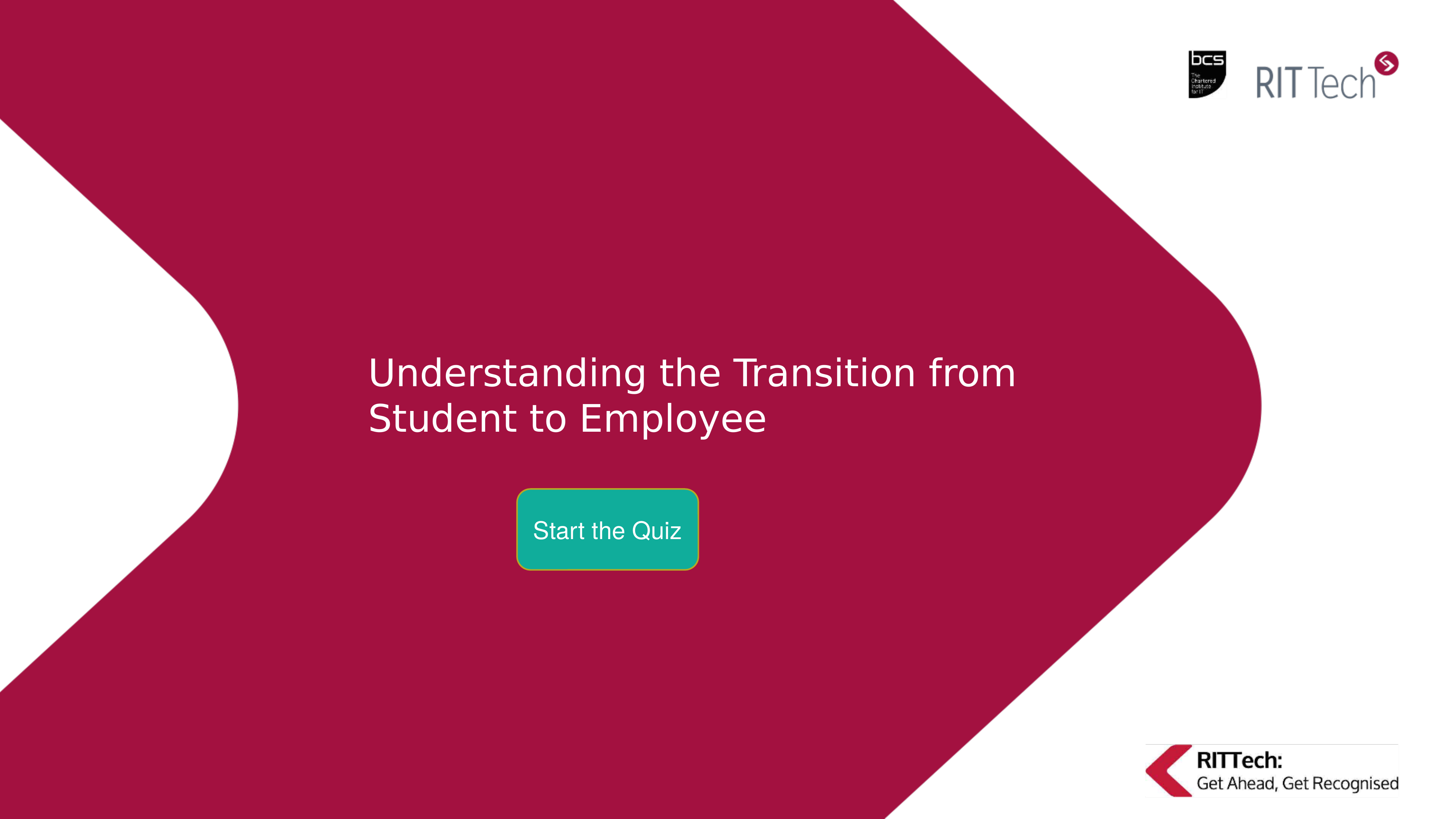

# Understanding the Transition from Student to Employee
Start the Quiz